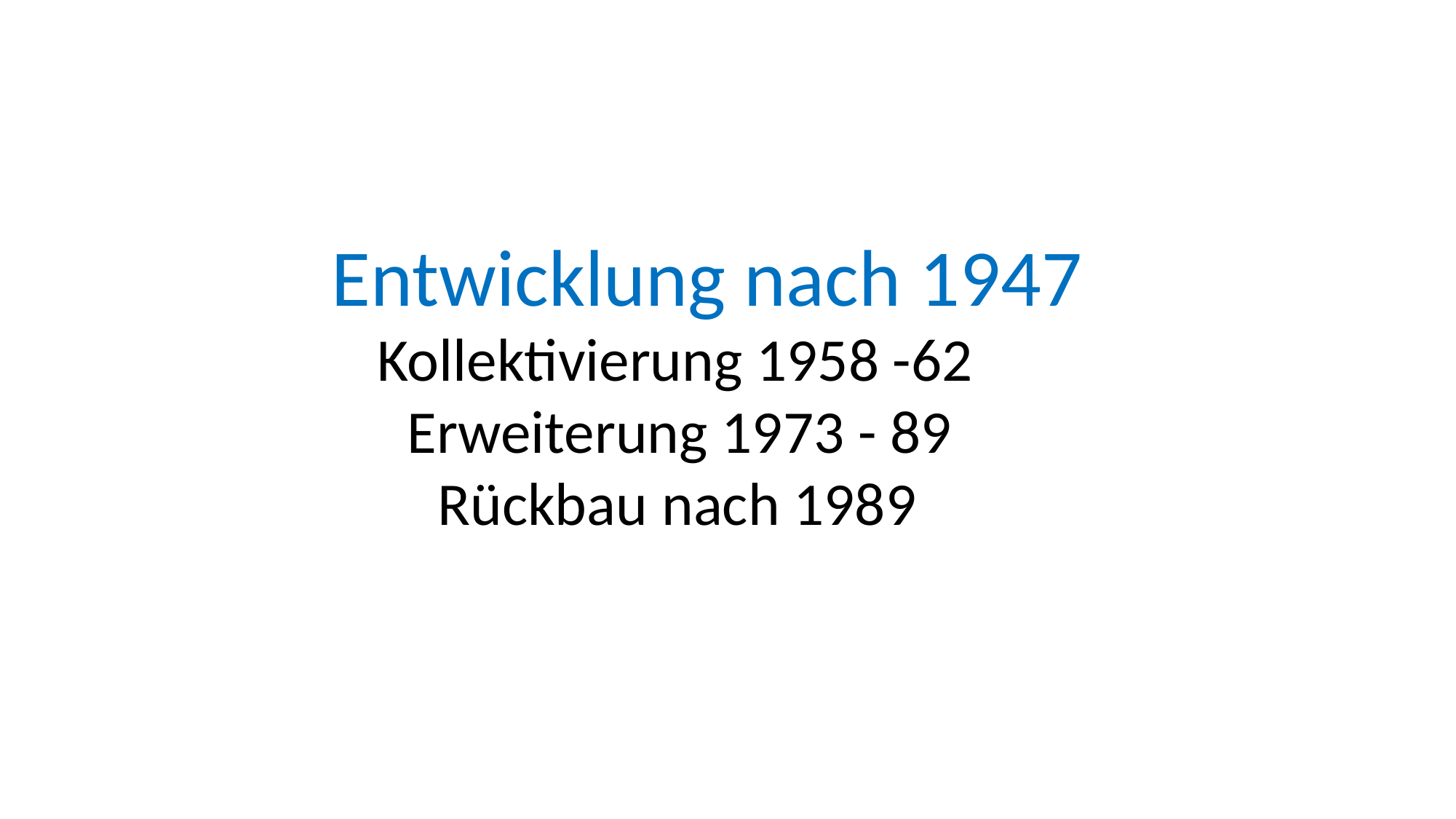

# Entwicklung nach 1947 Kollektivierung 1958 -62 Erweiterung 1973 - 89 Rückbau nach 1989